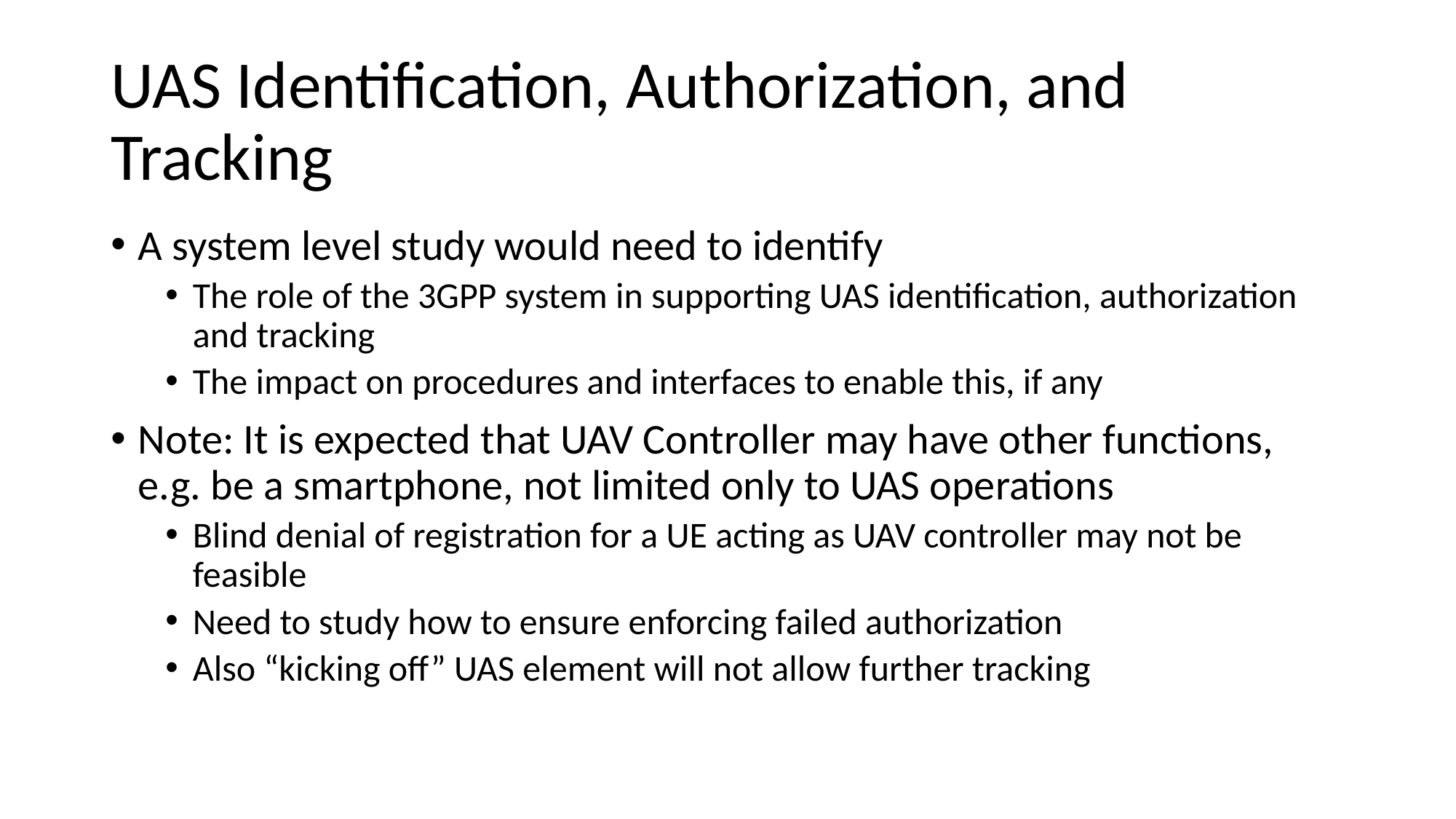

# UAS Identification, Authorization, and Tracking
A system level study would need to identify
The role of the 3GPP system in supporting UAS identification, authorization and tracking
The impact on procedures and interfaces to enable this, if any
Note: It is expected that UAV Controller may have other functions, e.g. be a smartphone, not limited only to UAS operations
Blind denial of registration for a UE acting as UAV controller may not be feasible
Need to study how to ensure enforcing failed authorization
Also “kicking off” UAS element will not allow further tracking